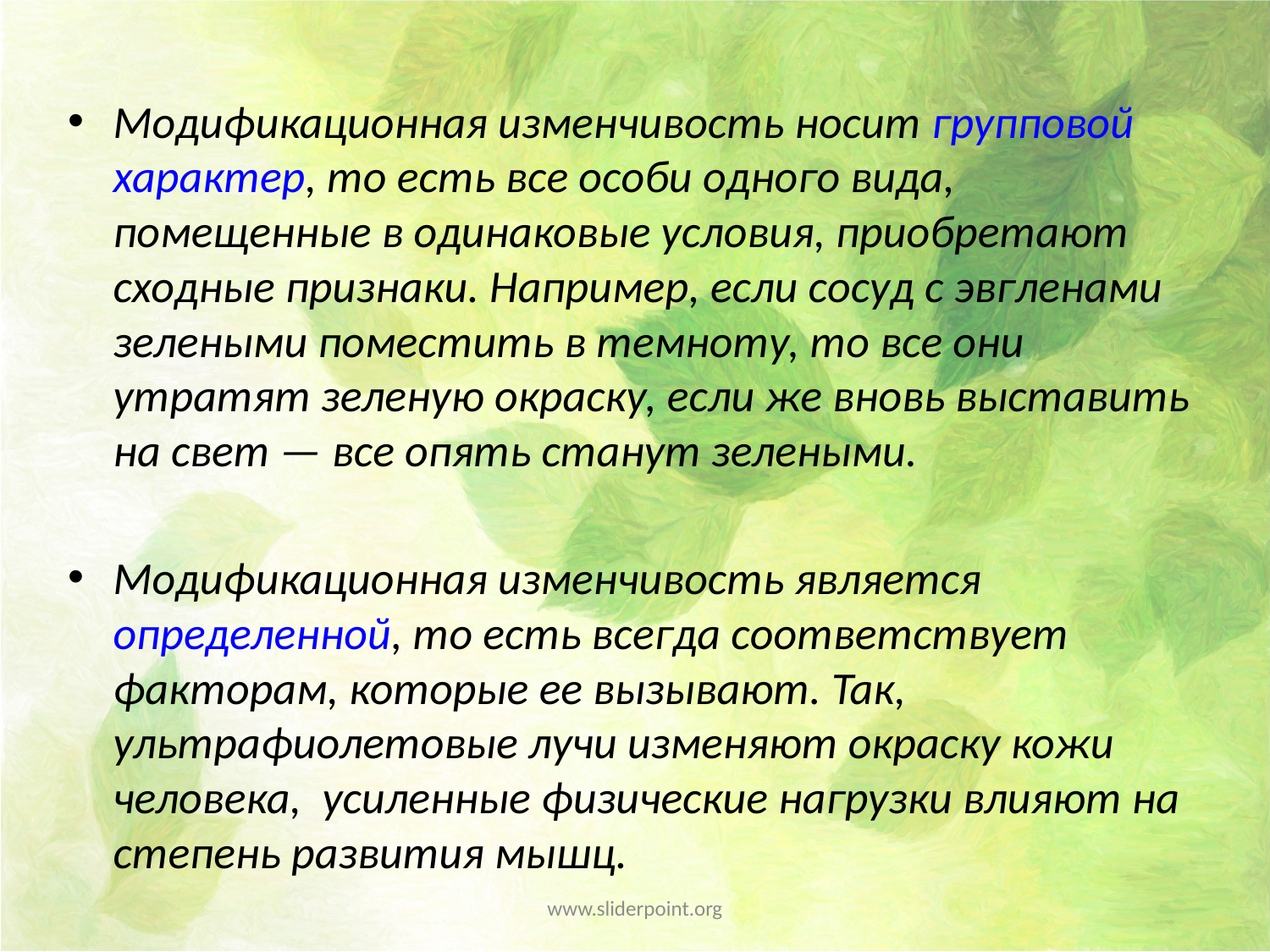

Модификационная изменчивость носит групповой характер, то есть все особи одного вида, помещенные в одинаковые условия, приобретают сходные признаки. Например, если сосуд с эвгленами зелеными поместить в темноту, то все они утратят зеленую окраску, если же вновь выставить на свет — все опять станут зелеными.

Модификационная изменчивость является определенной, то есть всегда соответствует факторам, которые ее вызывают. Так, ультрафиолетовые лучи изменяют окраску кожи человека,  усиленные физические нагрузки влияют на степень развития мышц.

www.sliderpoint.org